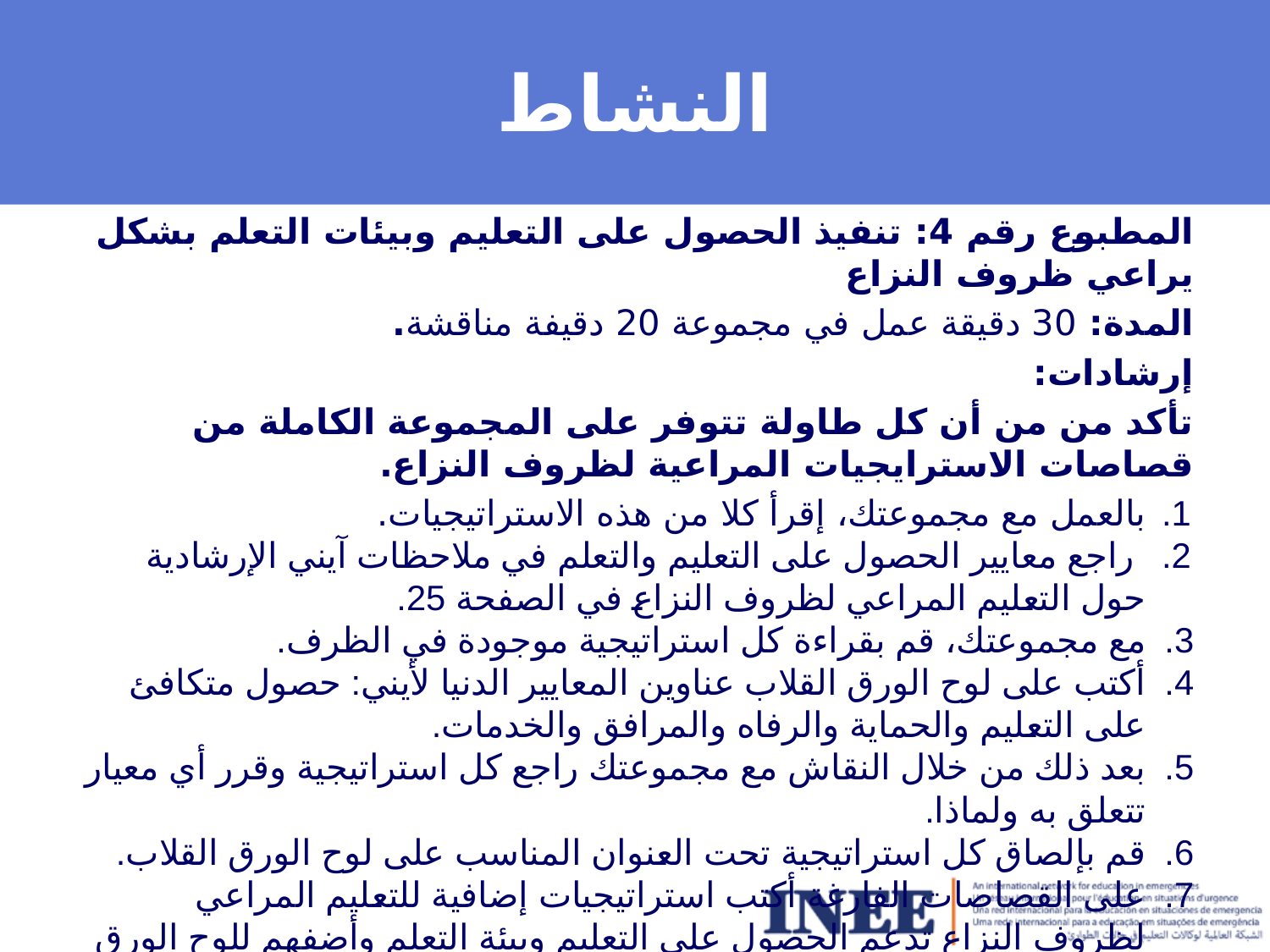

# النشاط
المطبوع رقم 4: تنفيذ الحصول على التعليم وبيئات التعلم بشكل يراعي ظروف النزاع
المدة: 30 دقيقة عمل في مجموعة 20 دقيفة مناقشة.
إرشادات:
تأكد من من أن كل طاولة تتوفر على المجموعة الكاملة من قصاصات الاسترايجيات المراعية لظروف النزاع.
بالعمل مع مجموعتك، إقرأ كلا من هذه الاستراتيجيات.
 راجع معايير الحصول على التعليم والتعلم في ملاحظات آيني الإرشادية حول التعليم المراعي لظروف النزاع في الصفحة 25.
مع مجموعتك، قم بقراءة كل استراتيجية موجودة في الظرف.
أكتب على لوح الورق القلاب عناوين المعايير الدنيا لأيني: حصول متكافئ على التعليم والحماية والرفاه والمرافق والخدمات.
بعد ذلك من خلال النقاش مع مجموعتك راجع كل استراتيجية وقرر أي معيار تتعلق به ولماذا.
قم بإلصاق كل استراتيجية تحت العنوان المناسب على لوح الورق القلاب.
على القصاصات الفارغة أكتب استراتيجيات إضافية للتعليم المراعي لظروف النزاع تدعم الحصول على التعليم وبيئة التعلم وأضفهم للوح الورق القلاب بعد ذلك.